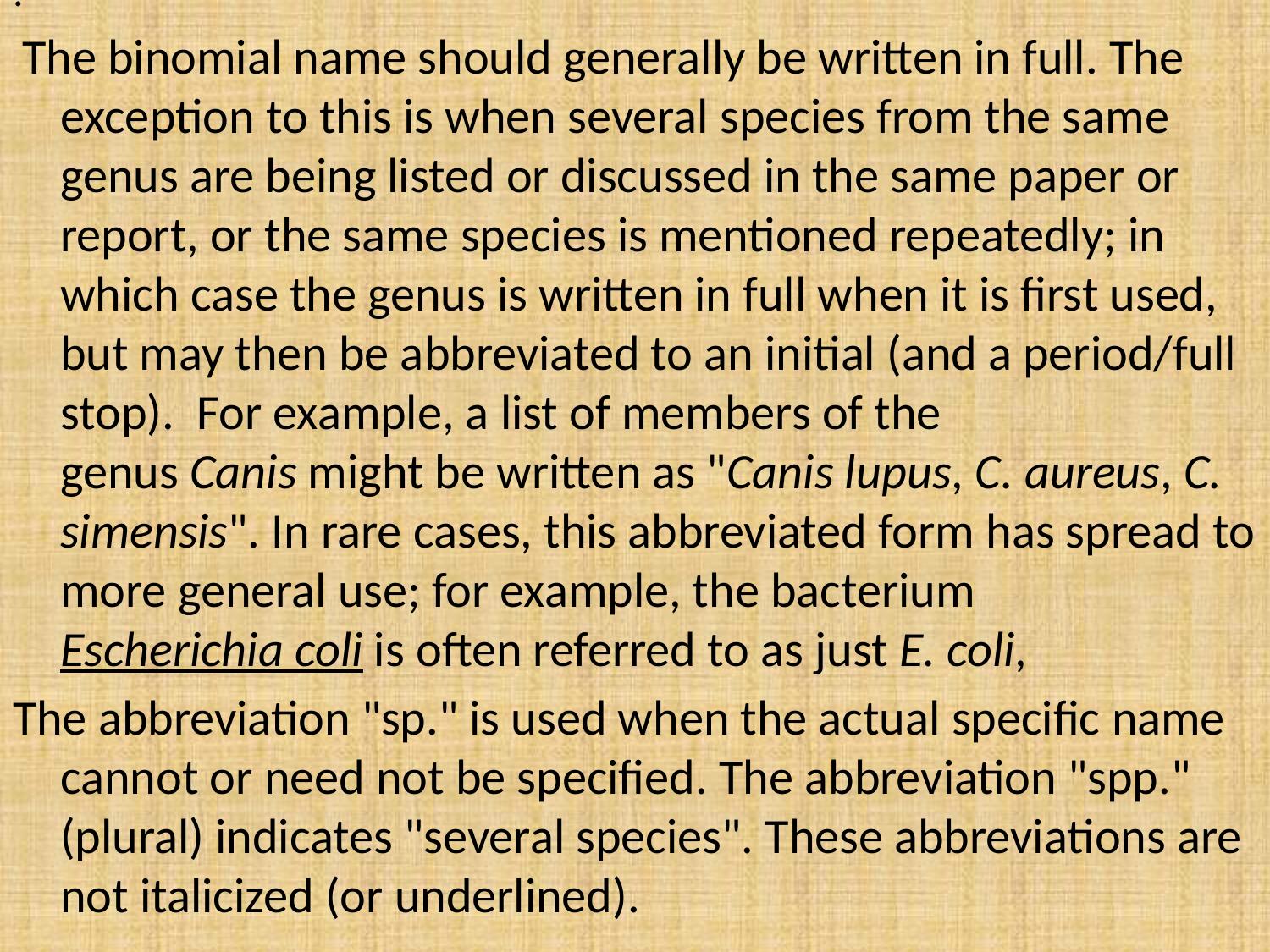

.
 The binomial name should generally be written in full. The exception to this is when several species from the same genus are being listed or discussed in the same paper or report, or the same species is mentioned repeatedly; in which case the genus is written in full when it is first used, but may then be abbreviated to an initial (and a period/full stop).  For example, a list of members of the genus Canis might be written as "Canis lupus, C. aureus, C. simensis". In rare cases, this abbreviated form has spread to more general use; for example, the bacterium Escherichia coli is often referred to as just E. coli,
The abbreviation "sp." is used when the actual specific name cannot or need not be specified. The abbreviation "spp." (plural) indicates "several species". These abbreviations are not italicized (or underlined).

#